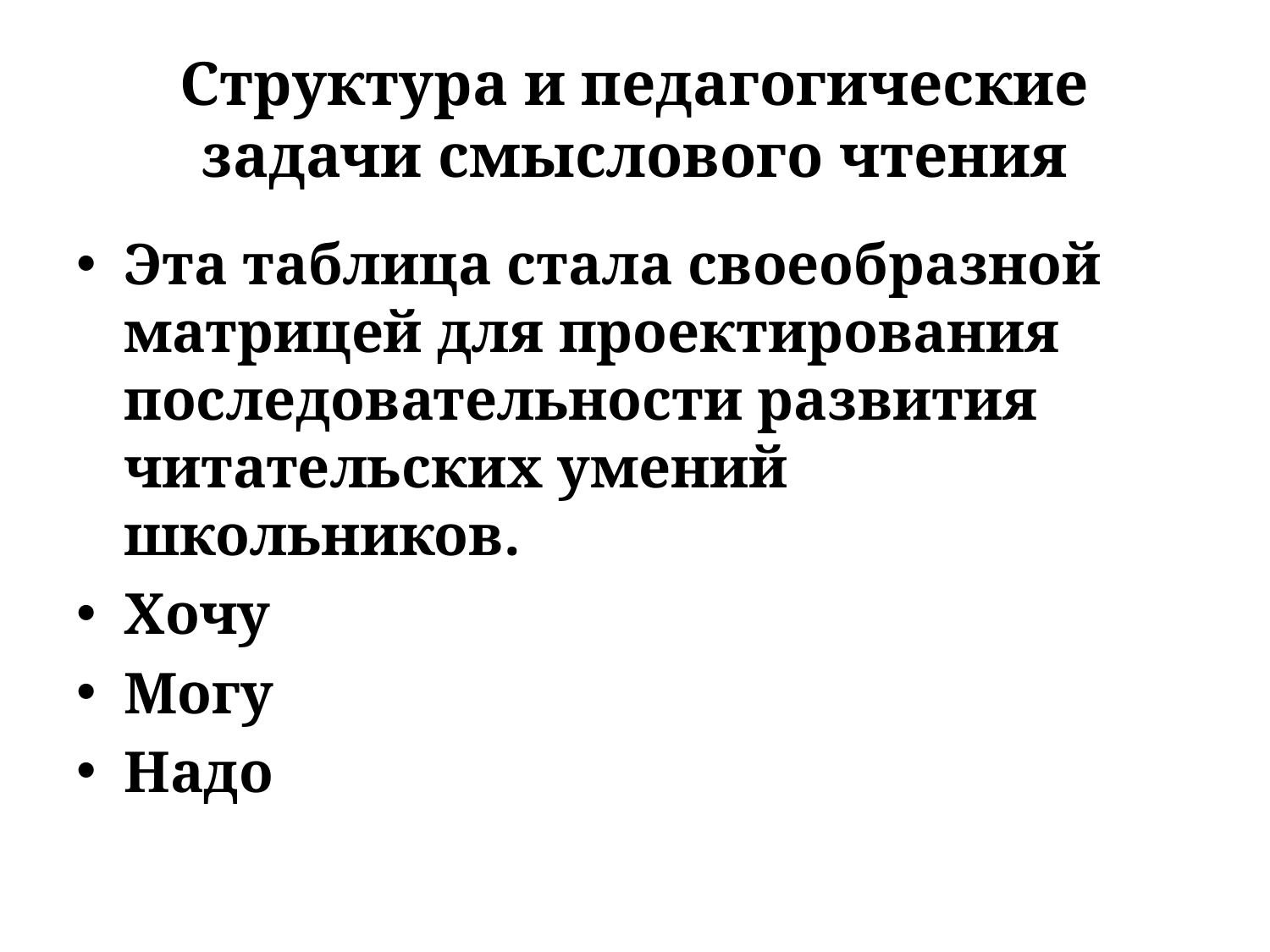

# Структура и педагогические задачи смыслового чтения
Эта таблица стала своеобразной матрицей для проектирования последовательности развития читательских умений школьников.
Хочу
Могу
Надо